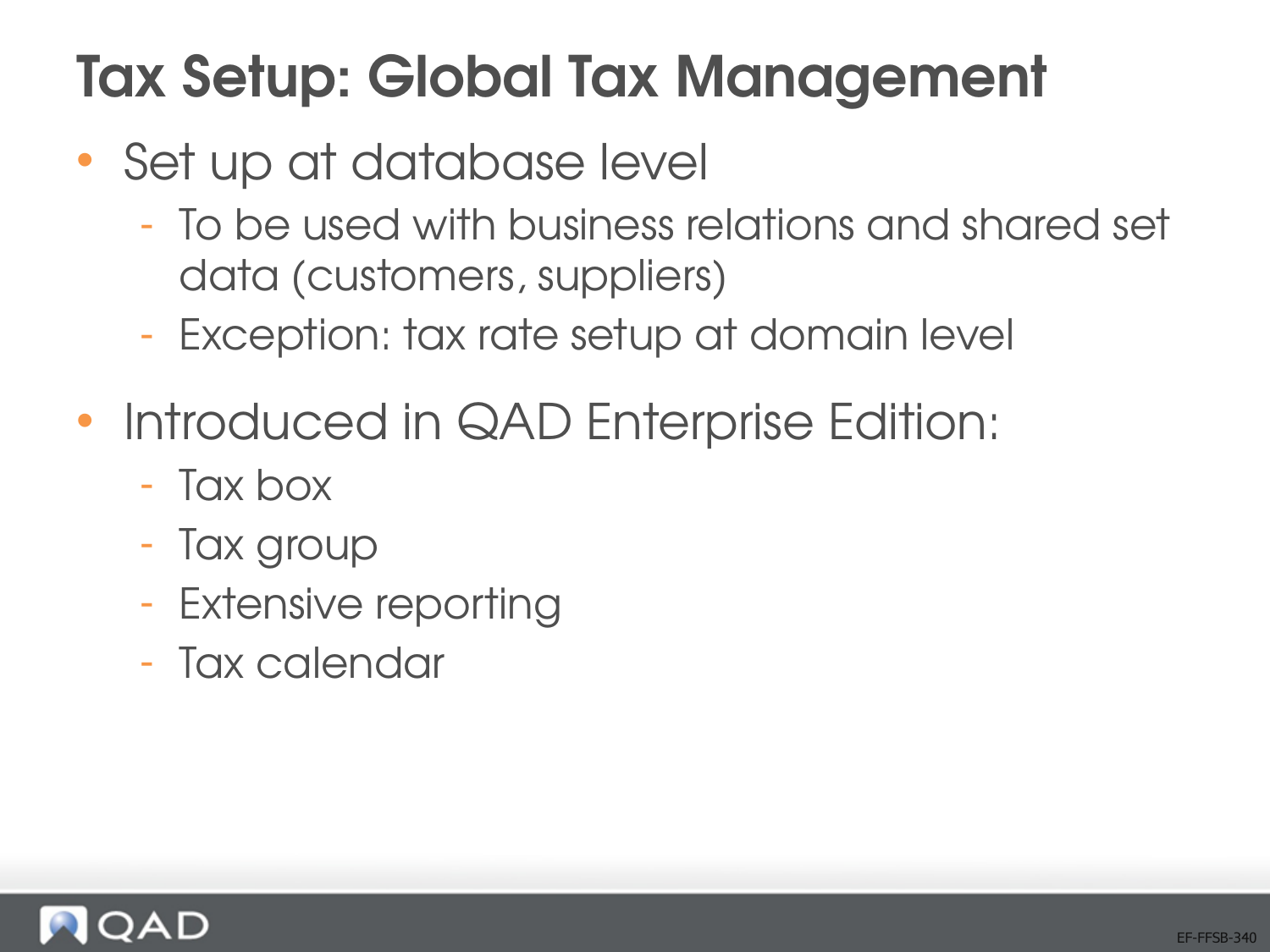

# Tax Setup: Global Tax Management
Set up at database level
To be used with business relations and shared set data (customers, suppliers)
Exception: tax rate setup at domain level
Introduced in QAD Enterprise Edition:
Tax box
Tax group
Extensive reporting
Tax calendar
EF-FFSB-340